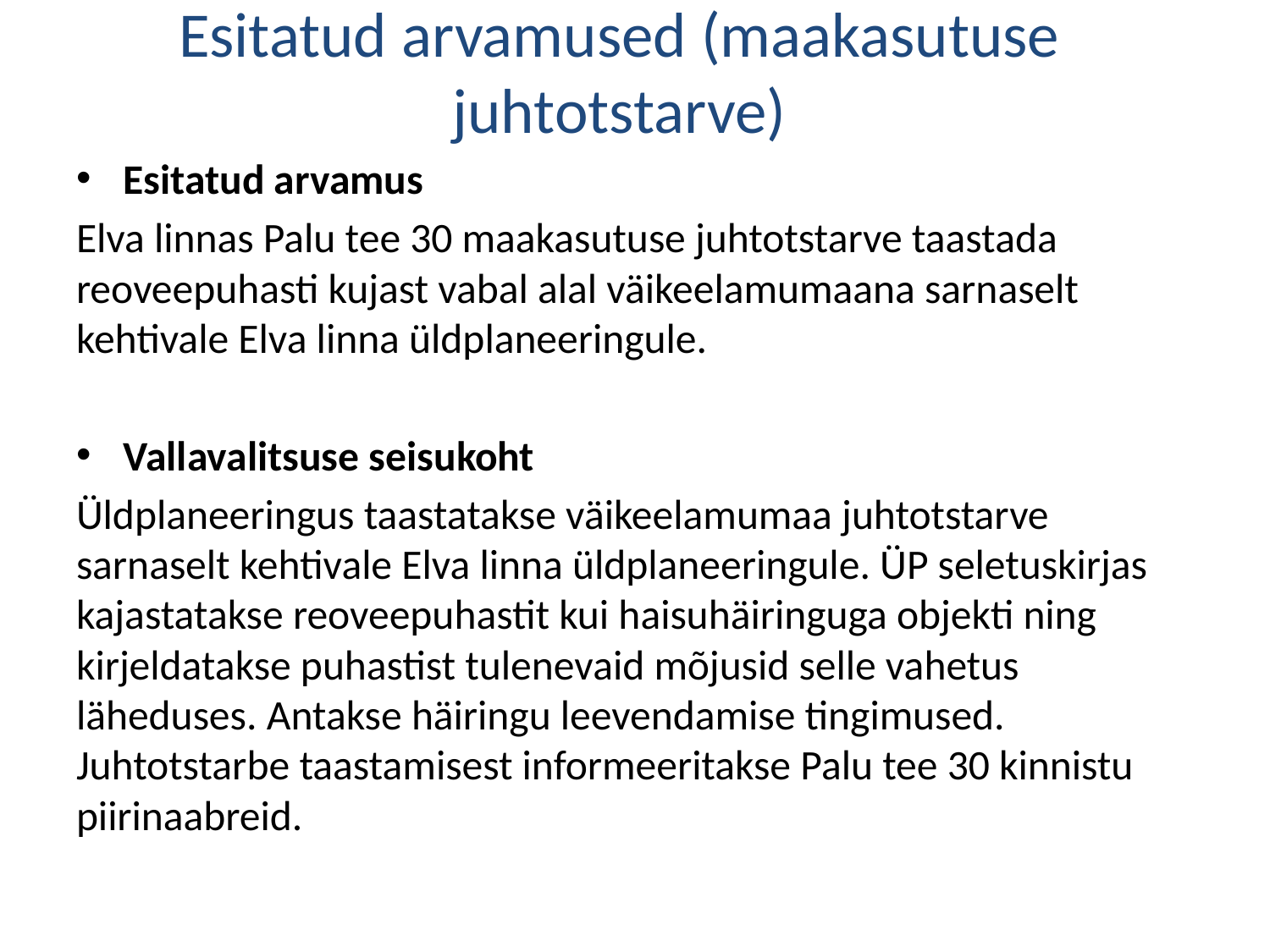

# Esitatud arvamused (maakasutuse juhtotstarve)
Esitatud arvamus
Elva linnas Palu tee 30 maakasutuse juhtotstarve taastada reoveepuhasti kujast vabal alal väikeelamumaana sarnaselt kehtivale Elva linna üldplaneeringule.

Vallavalitsuse seisukoht
Üldplaneeringus taastatakse väikeelamumaa juhtotstarve sarnaselt kehtivale Elva linna üldplaneeringule. ÜP seletuskirjas kajastatakse reoveepuhastit kui haisuhäiringuga objekti ning kirjeldatakse puhastist tulenevaid mõjusid selle vahetus läheduses. Antakse häiringu leevendamise tingimused. Juhtotstarbe taastamisest informeeritakse Palu tee 30 kinnistu piirinaabreid.